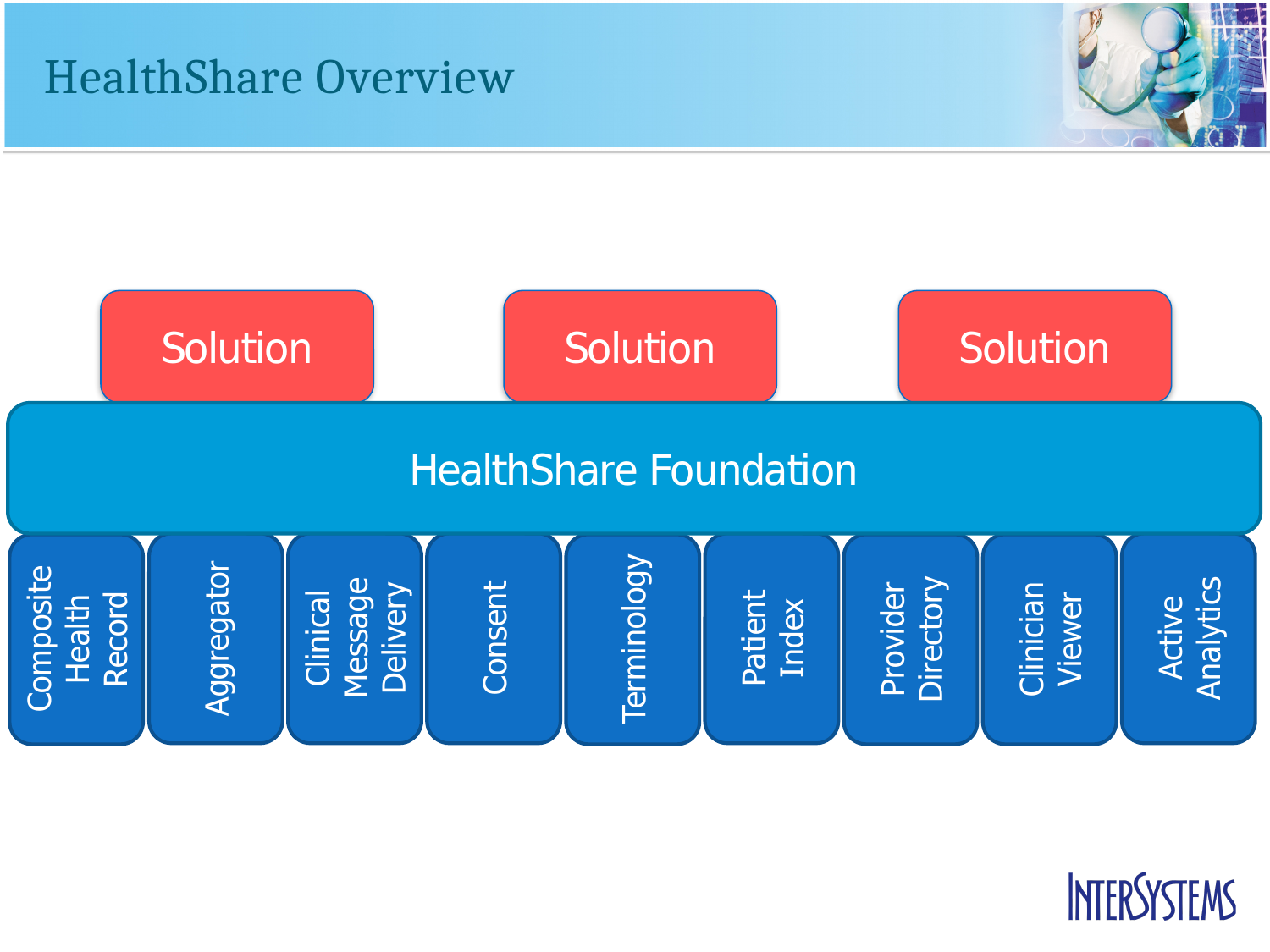

# HealthShare Overview
Solution
Solution
Solution
HealthShare Foundation
Aggregator
Clinical Message Delivery
Consent
Patient Index
Active Analytics
Composite Health Record
Terminology
Provider Directory
Clinician Viewer